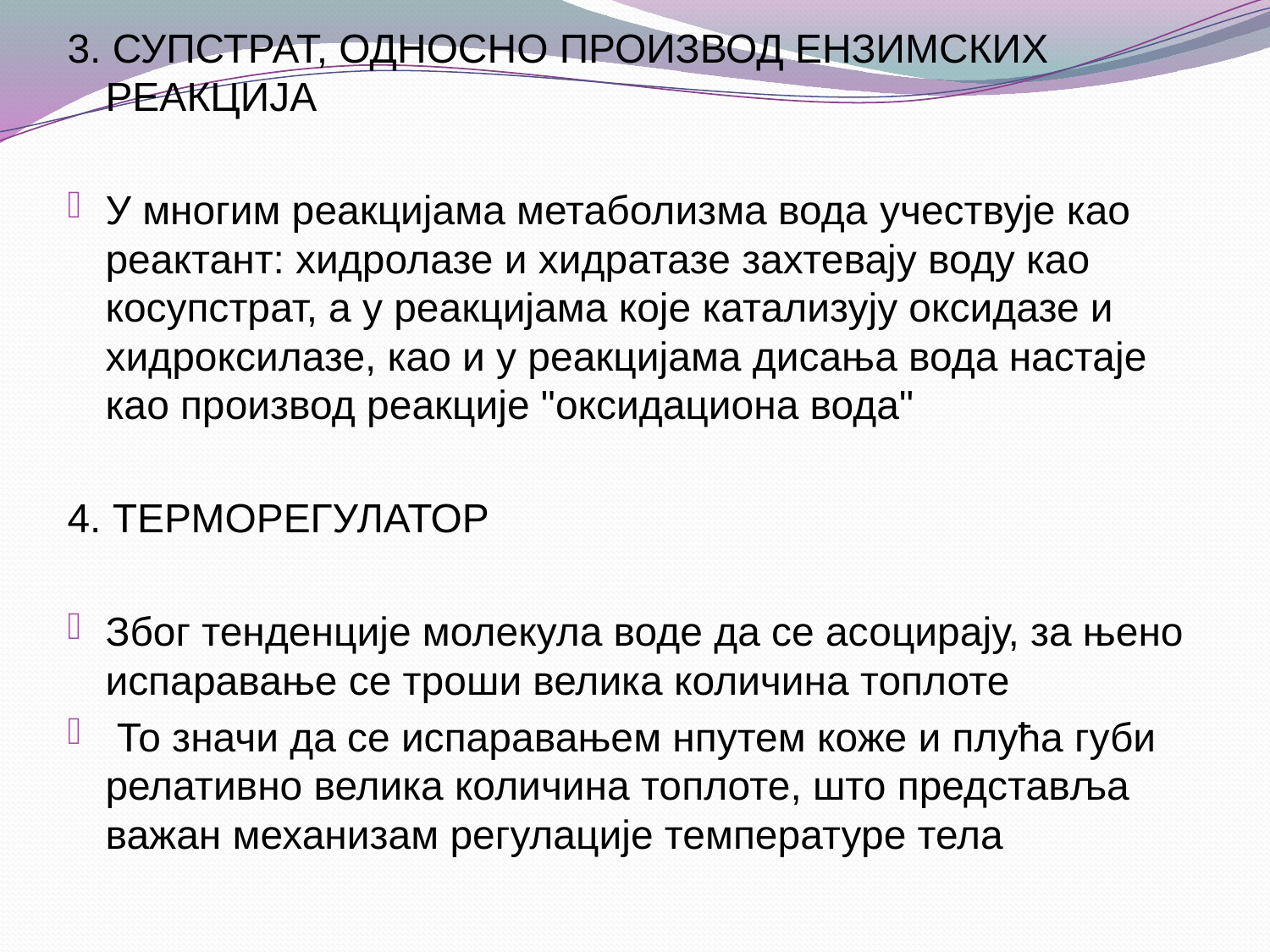

3. СУПСТРАТ, ОДНОСНО ПРОИЗВОД ЕНЗИМСКИХ РЕАКЦИЈА

У многим реакцијама метаболизма вода учествује као реактант: хидролазе и хидратазе захтевају воду као косупстрат, а у реакцијама које катализују оксидазе и хидроксилазе, као и у реакцијама дисања вода настаје као производ реакције "оксидациона вода"

4. ТЕРМОРЕГУЛАТОР

Због тенденције молекула воде да се асоцирају, за њено испаравање се троши велика количина топлоте
 То значи да се испаравањем нпутем коже и плућа губи релативно велика количина топлоте, што представља важан механизам регулације температуре тела